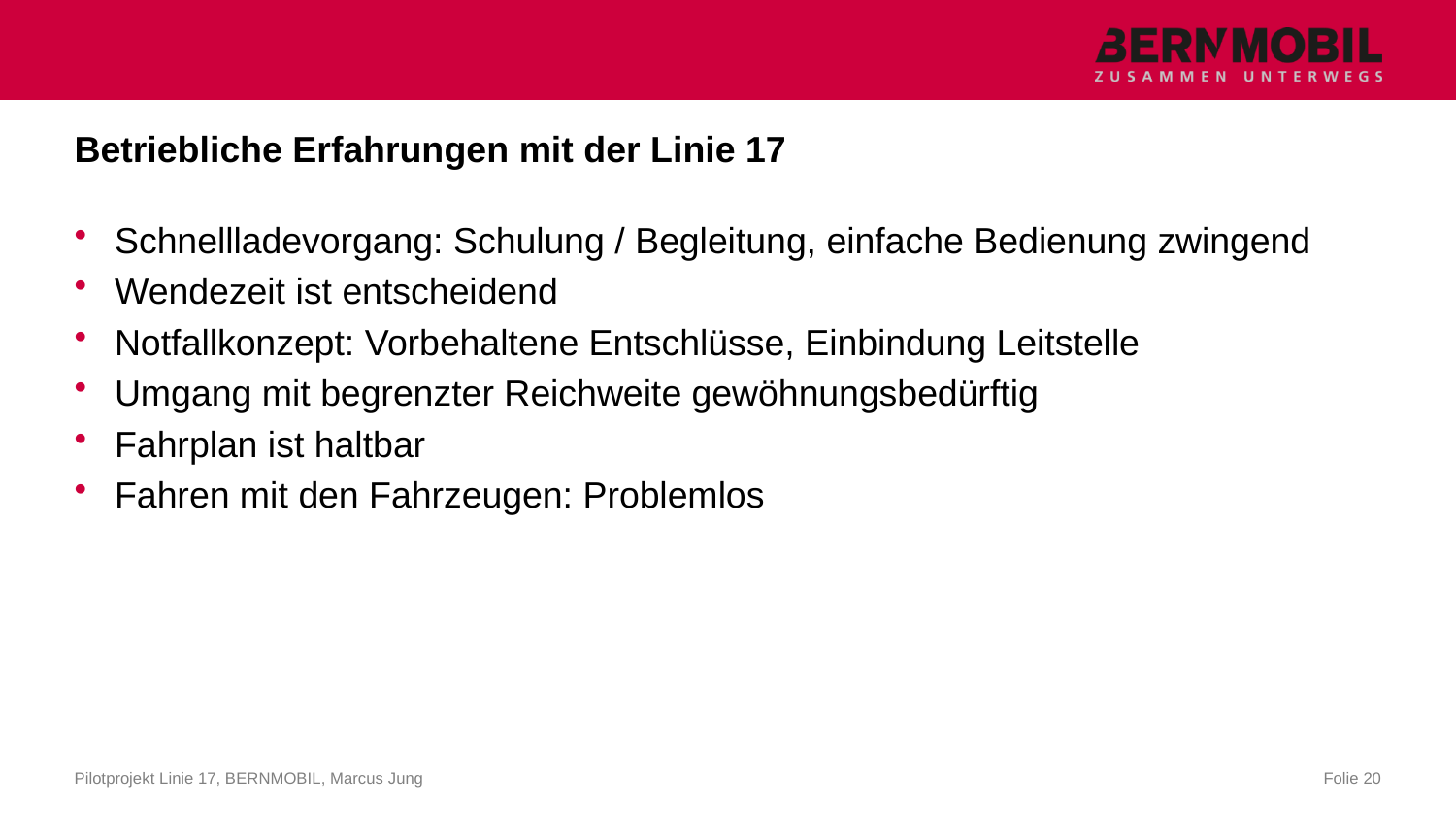

# Betriebliche Erfahrungen mit der Linie 17
Schnellladevorgang: Schulung / Begleitung, einfache Bedienung zwingend
Wendezeit ist entscheidend
Notfallkonzept: Vorbehaltene Entschlüsse, Einbindung Leitstelle
Umgang mit begrenzter Reichweite gewöhnungsbedürftig
Fahrplan ist haltbar
Fahren mit den Fahrzeugen: Problemlos

Pilotprojekt Linie 17, BERNMOBIL, Marcus Jung
Folie 20